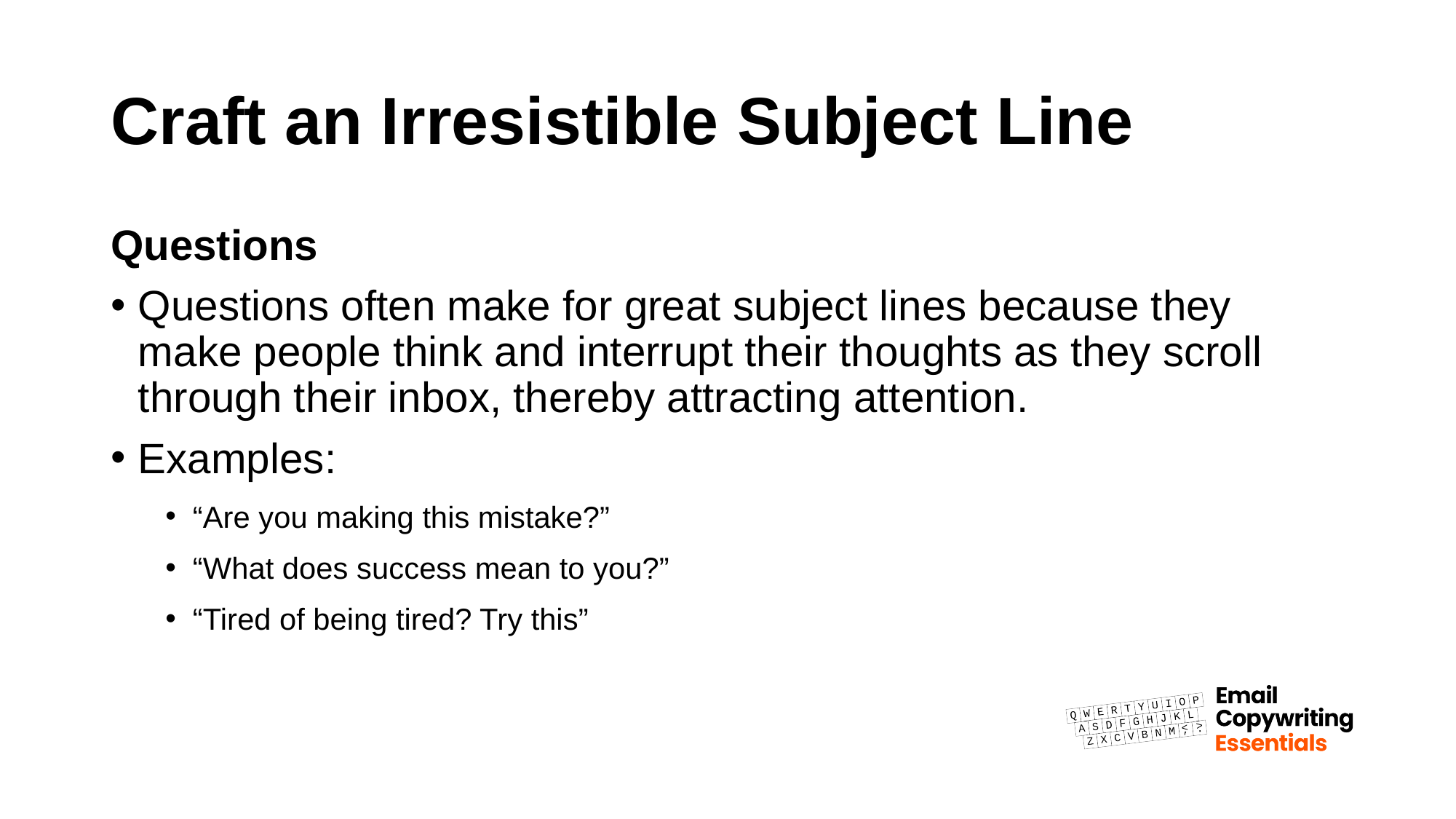

# Craft an Irresistible Subject Line
Questions
Questions often make for great subject lines because they make people think and interrupt their thoughts as they scroll through their inbox, thereby attracting attention.
Examples:
“Are you making this mistake?”
“What does success mean to you?”
“Tired of being tired? Try this”